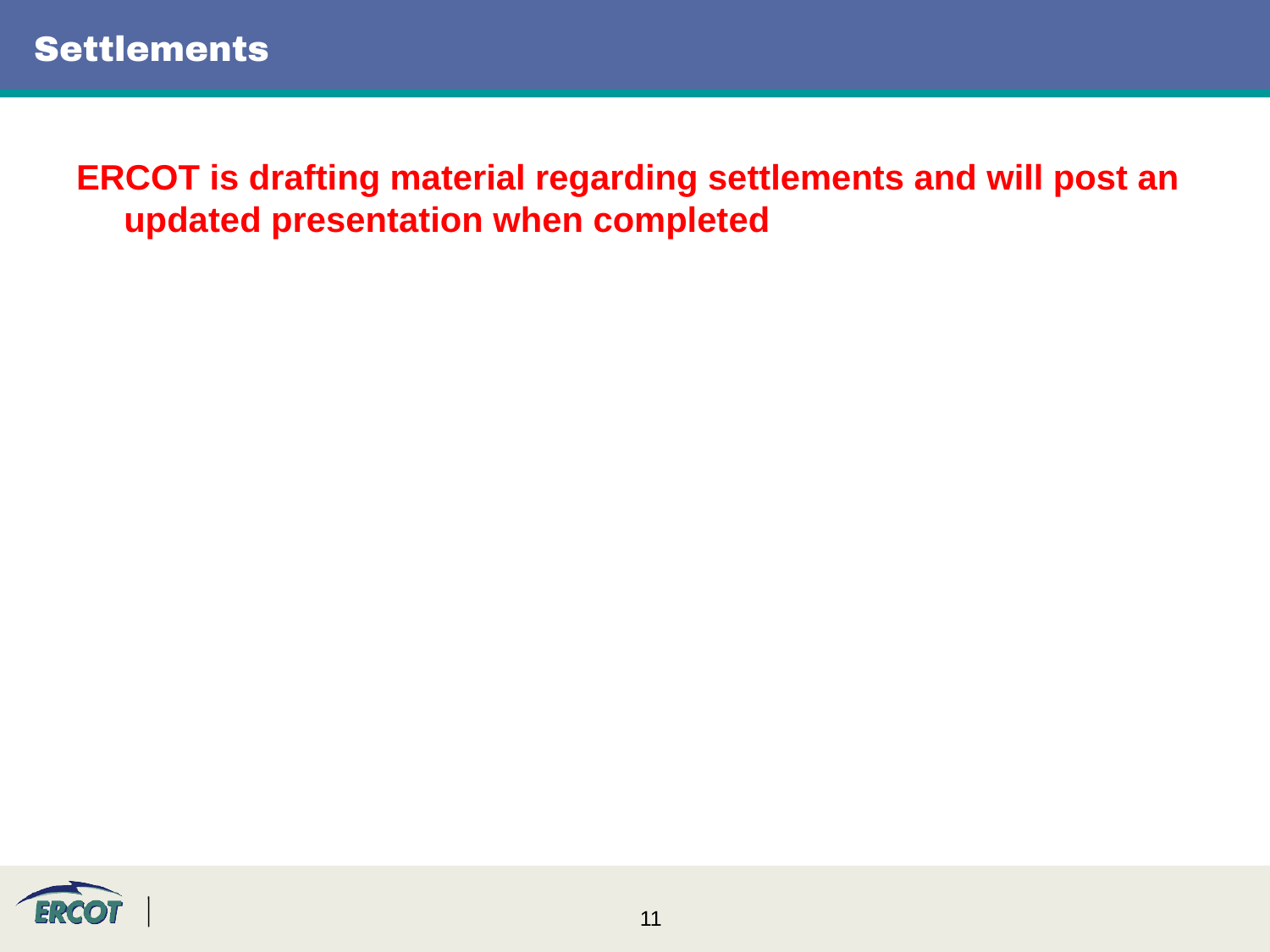

# Settlements
ERCOT is drafting material regarding settlements and will post an updated presentation when completed